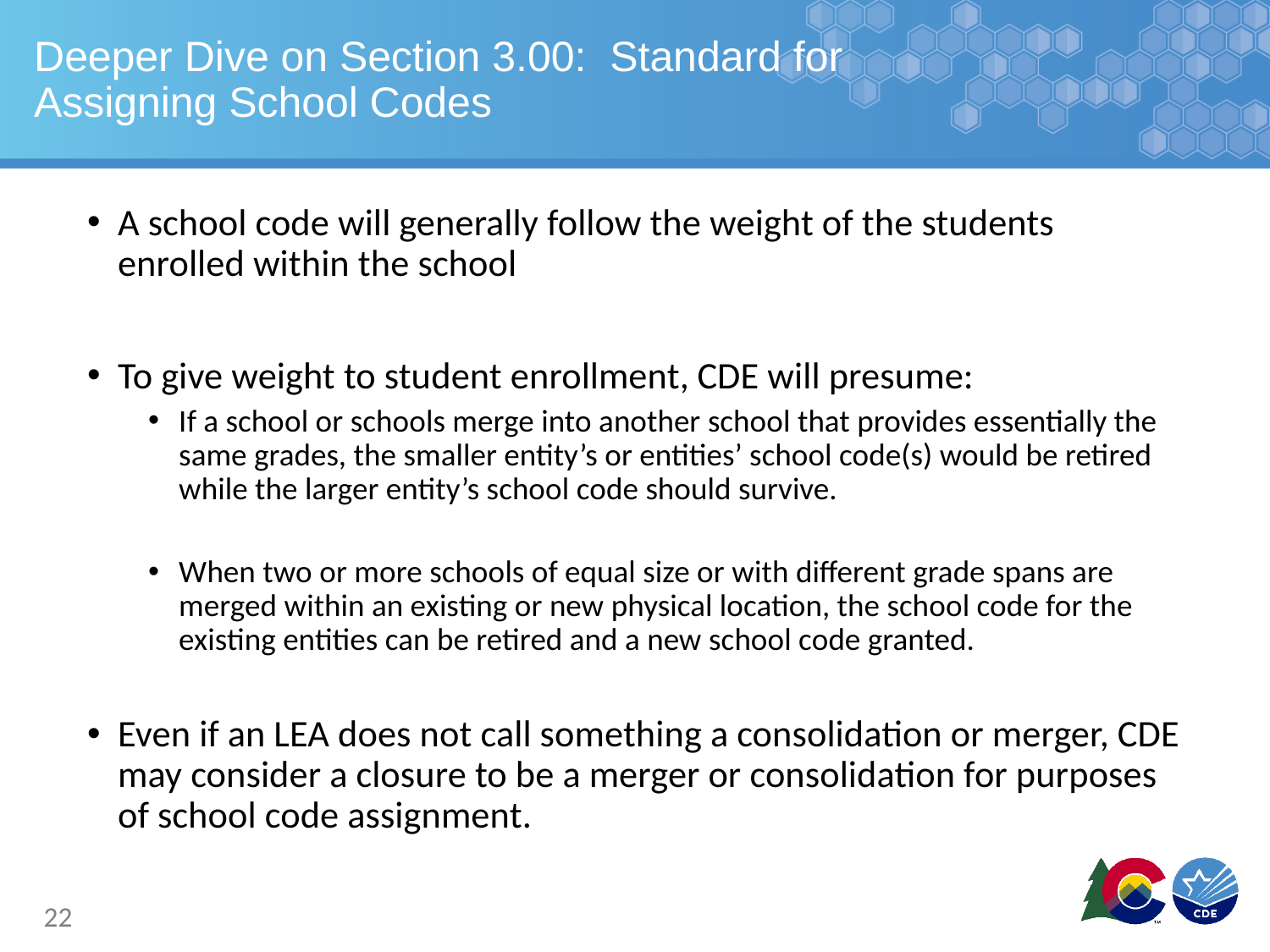

# Deeper Dive on Section 3.00:  Standard for Assigning School Codes
A school code will generally follow the weight of the students enrolled within the school

To give weight to student enrollment, CDE will presume:
If a school or schools merge into another school that provides essentially the same grades, the smaller entity’s or entities’ school code(s) would be retired while the larger entity’s school code should survive.

When two or more schools of equal size or with different grade spans are merged within an existing or new physical location, the school code for the existing entities can be retired and a new school code granted.

Even if an LEA does not call something a consolidation or merger, CDE may consider a closure to be a merger or consolidation for purposes of school code assignment.
22